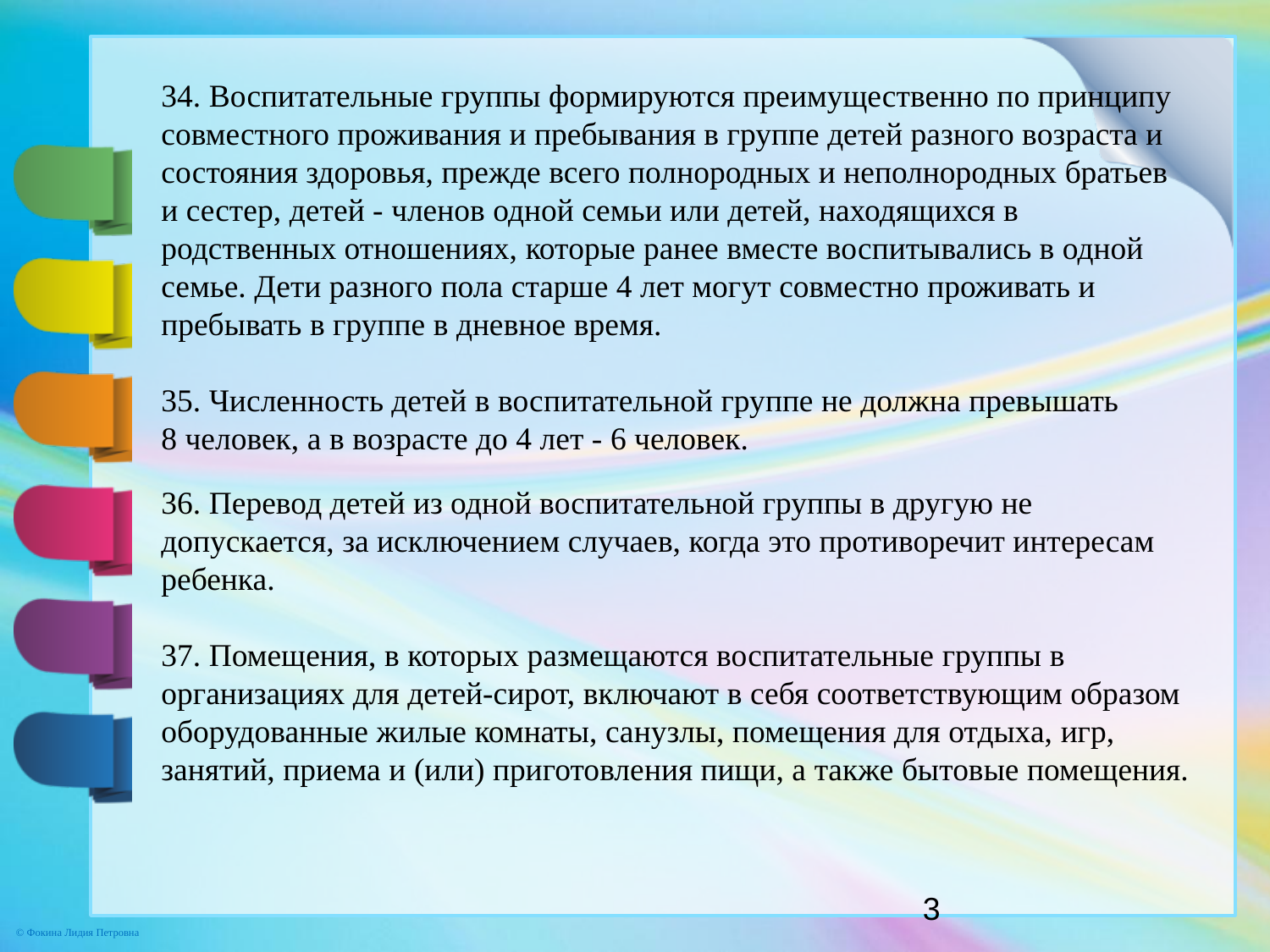

#
34. Воспитательные группы формируются преимущественно по принципу совместного проживания и пребывания в группе детей разного возраста и состояния здоровья, прежде всего полнородных и неполнородных братьев и сестер, детей - членов одной семьи или детей, находящихся в родственных отношениях, которые ранее вместе воспитывались в одной семье. Дети разного пола старше 4 лет могут совместно проживать и пребывать в группе в дневное время.
35. Численность детей в воспитательной группе не должна превышать
8 человек, а в возрасте до 4 лет - 6 человек.

36. Перевод детей из одной воспитательной группы в другую не допускается, за исключением случаев, когда это противоречит интересам ребенка.

37. Помещения, в которых размещаются воспитательные группы в организациях для детей-сирот, включают в себя соответствующим образом оборудованные жилые комнаты, санузлы, помещения для отдыха, игр, занятий, приема и (или) приготовления пищи, а также бытовые помещения.

3